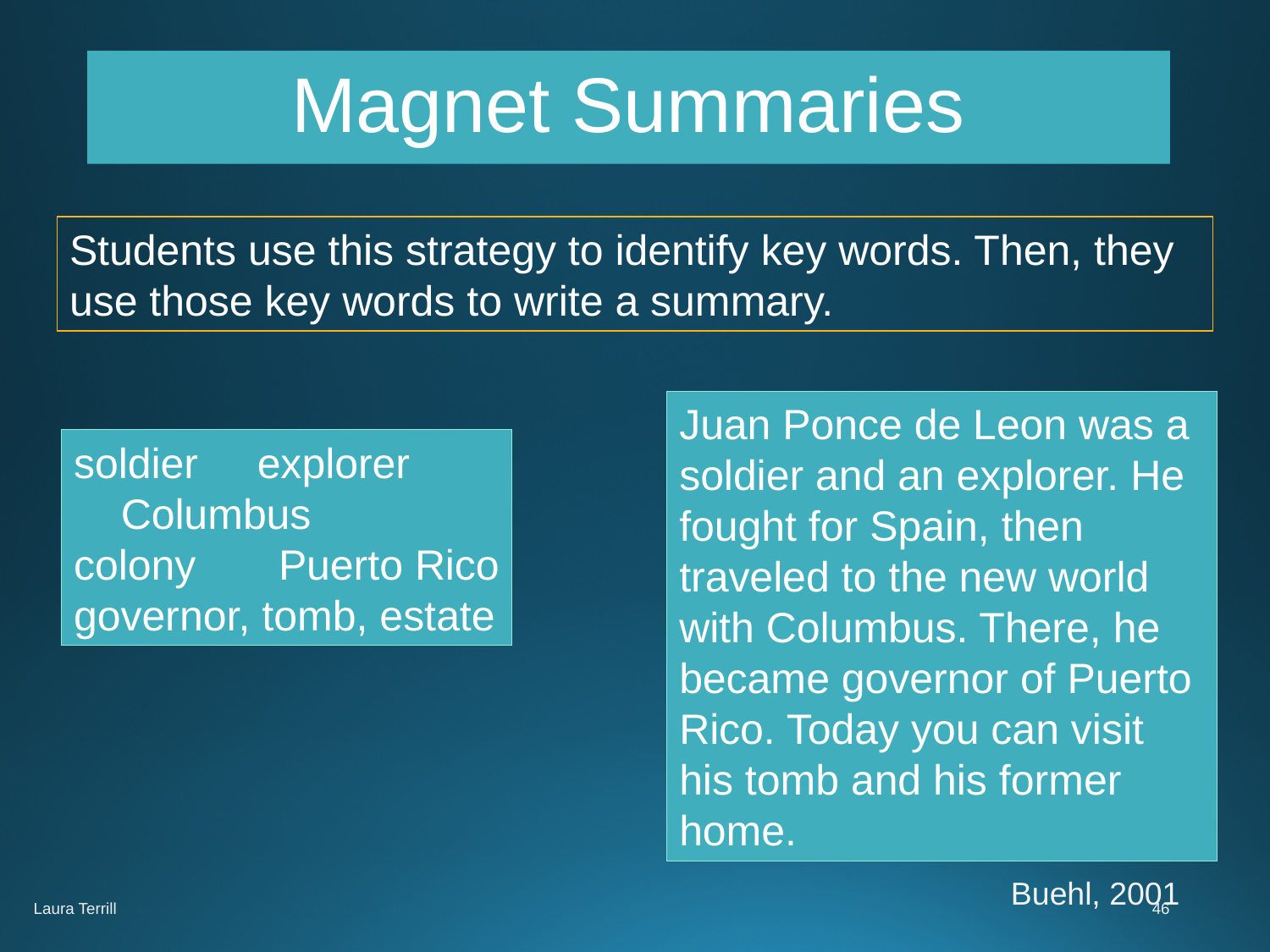

# Magnet Summaries
Students use this strategy to identify key words. Then, they
use those key words to write a summary.
Juan Ponce de Leon was a soldier and an explorer. He fought for Spain, then traveled to the new world with Columbus. There, he became governor of Puerto Rico. Today you can visit his tomb and his former home.
soldier     explorer
    Columbus
colony       Puerto Rico
governor, tomb, estate

Buehl, 2001
Laura Terrill
46